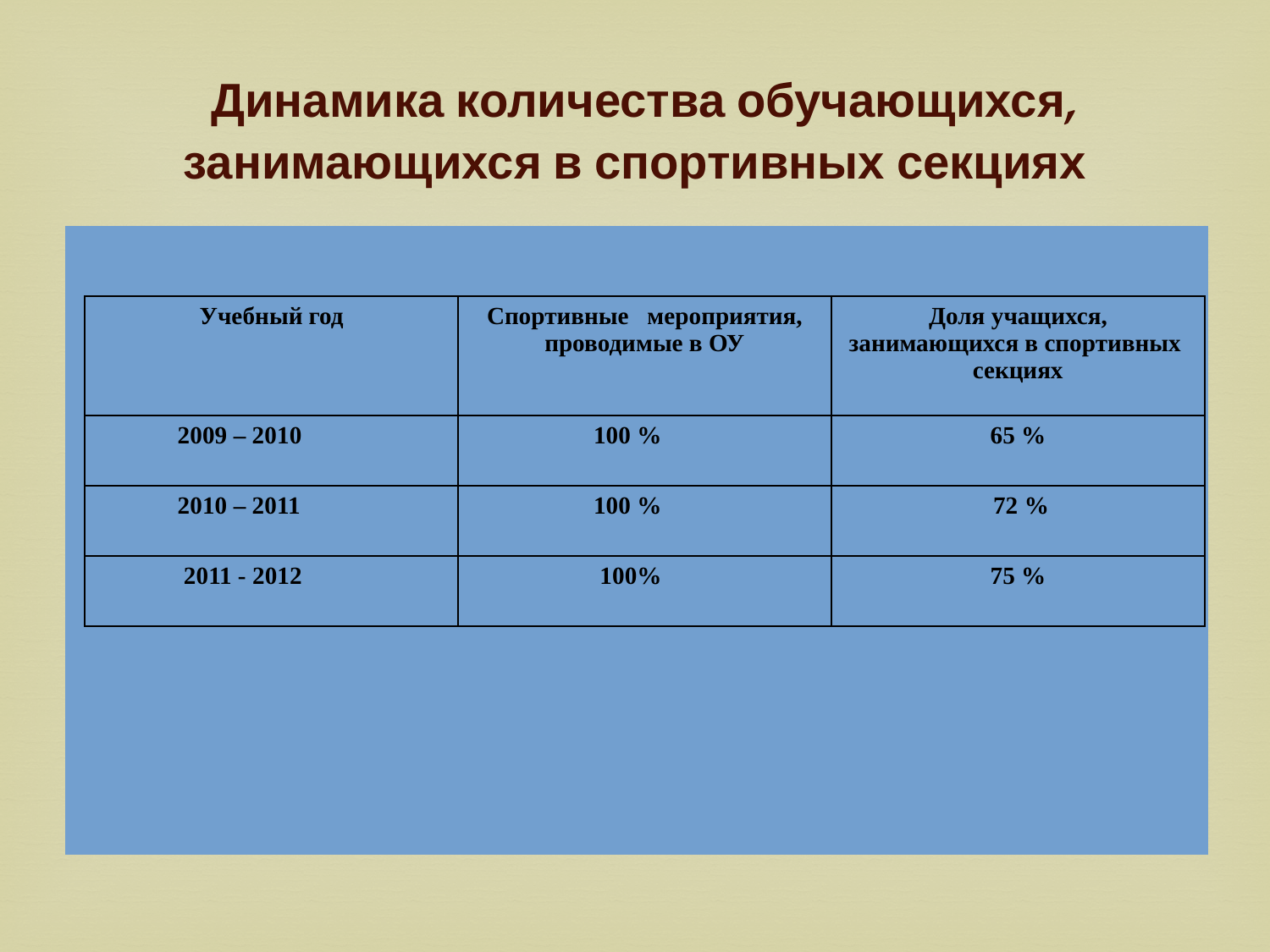

# Динамика количества обучающихся, занимающихся в спортивных секциях

| Учебный год | Спортивные мероприятия, проводимые в ОУ | Доля учащихся, занимающихся в спортивных секциях |
| --- | --- | --- |
| 2009 – 2010 | 100 % | 65 % |
| 2010 – 2011 | 100 % | 72 % |
| 2011 - 2012 | 100% | 75 % |